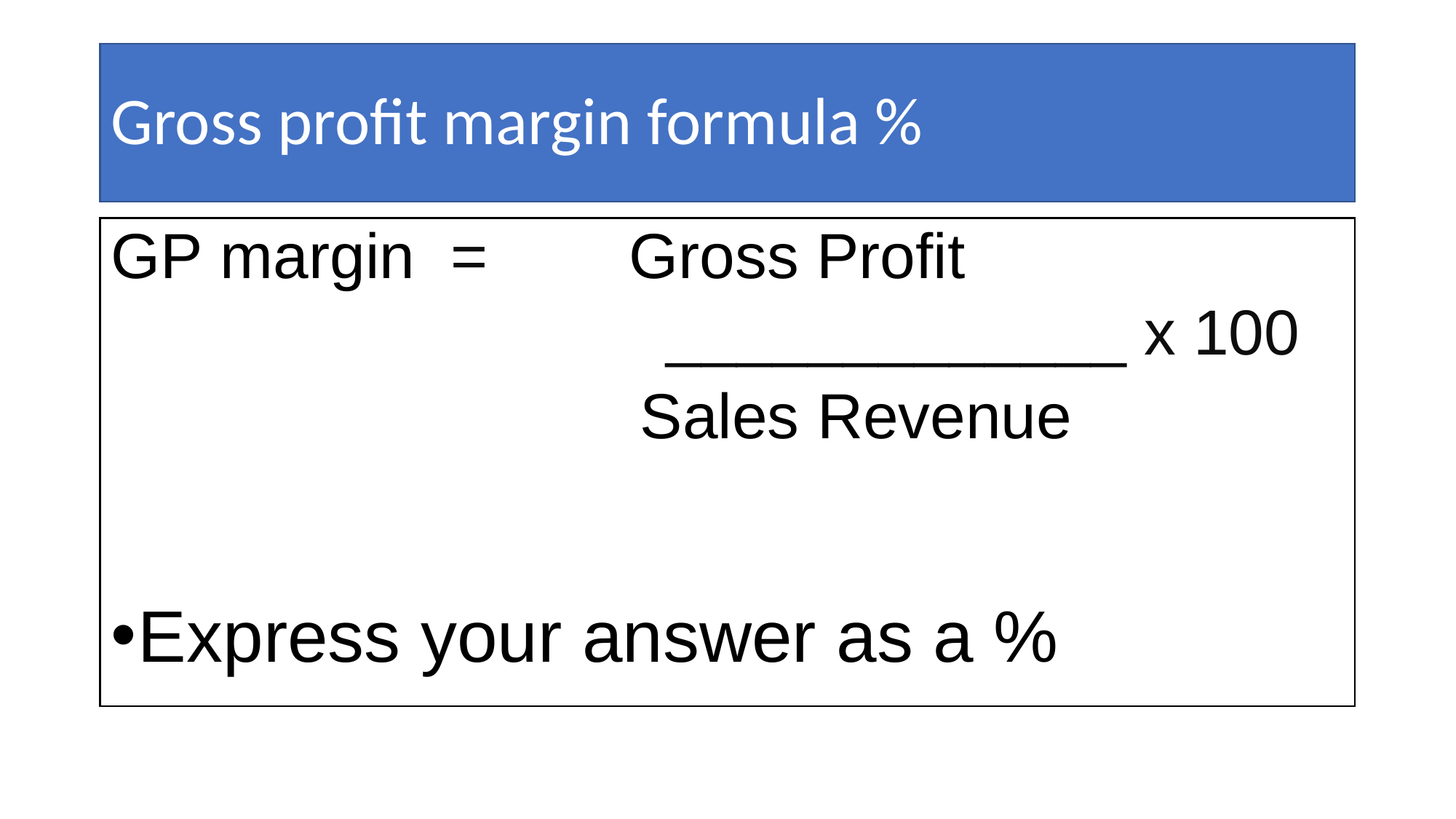

# Gross profit margin formula %
GP margin  =        Gross Profit
                _____________ x 100
                              Sales Revenue

Express your answer as a %